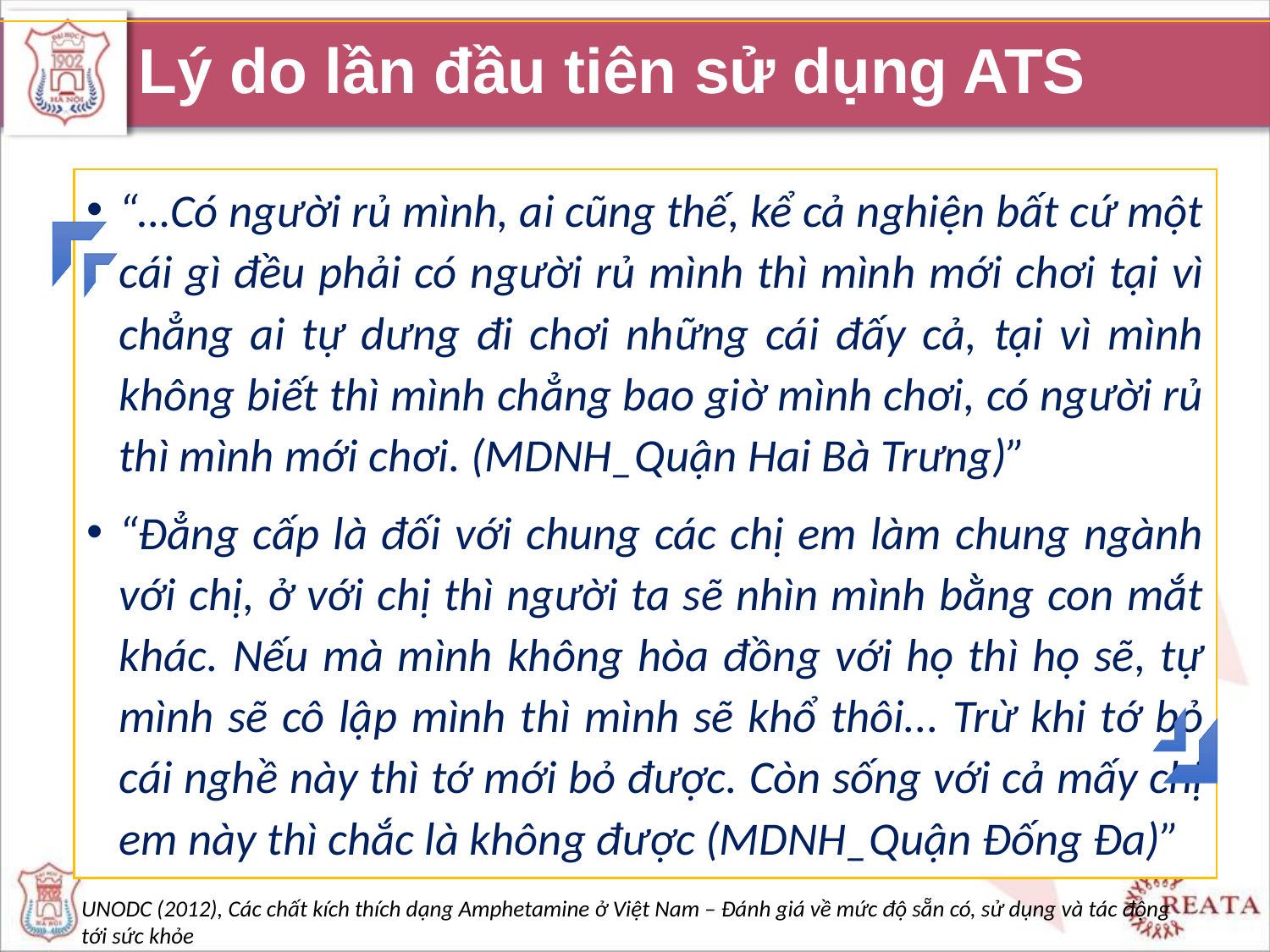

# Lý do lần đầu tiên sử dụng ATS
“…Có người rủ mình, ai cũng thế, kể cả nghiện bất cứ một cái gì đều phải có người rủ mình thì mình mới chơi tại vì chẳng ai tự dưng đi chơi những cái đấy cả, tại vì mình không biết thì mình chẳng bao giờ mình chơi, có người rủ thì mình mới chơi. (MDNH_Quận Hai Bà Trưng)”
“Đẳng cấp là đối với chung các chị em làm chung ngành với chị, ở với chị thì người ta sẽ nhìn mình bằng con mắt khác. Nếu mà mình không hòa đồng với họ thì họ sẽ, tự mình sẽ cô lập mình thì mình sẽ khổ thôi... Trừ khi tớ bỏ cái nghề này thì tớ mới bỏ được. Còn sống với cả mấy chị em này thì chắc là không được (MDNH_Quận Đống Đa)”

UNODC (2012), Các chất kích thích dạng Amphetamine ở Việt Nam – Đánh giá về mức độ sẵn có, sử dụng và tác động tới sức khỏe